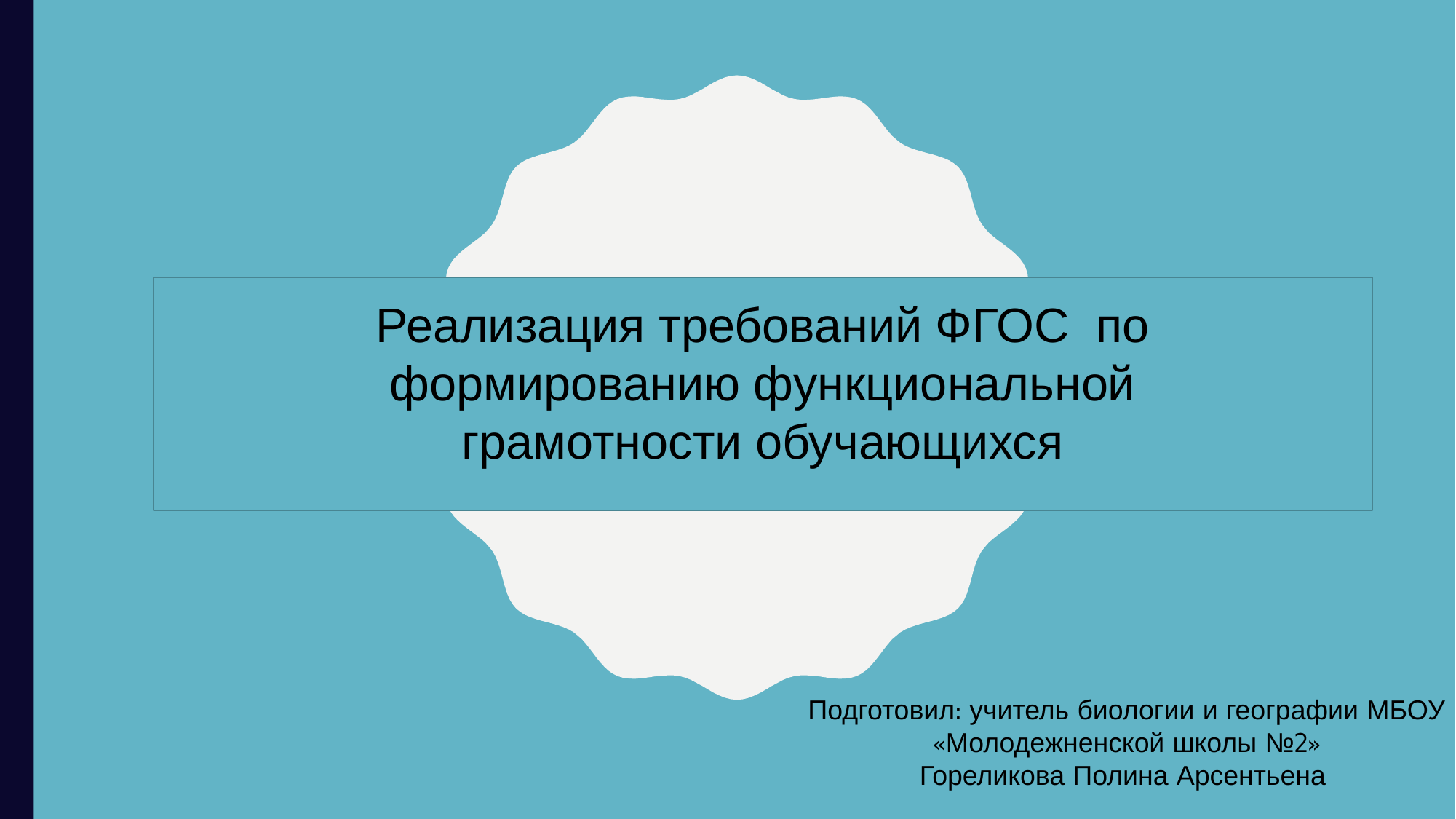

Реализация требований ФГОС  по формированию функциональной грамотности обучающихся
# ПРИМЕНЕНИЕ ЗАДАНИЙ  ВПР НА РАЗНЫХ ЭТАПАХ УРОКА. ЦЕЛЕСООБРАЗНОСТЬ ИХ ВЫБОРА.
Подготовил: учитель биологии и географии МБОУ «Молодежненской школы №2»
Гореликова Полина Арсентьена